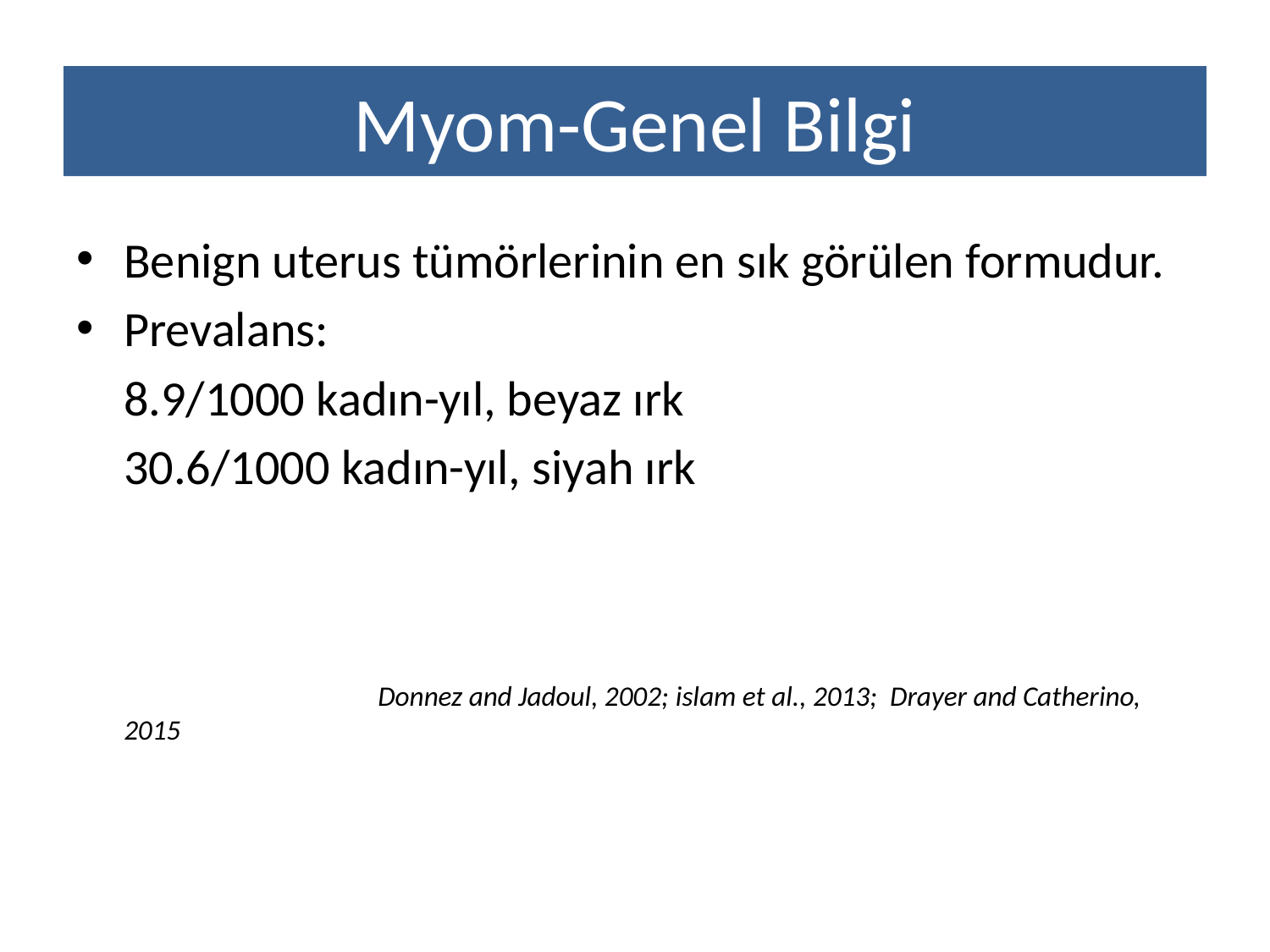

# Myom-Genel Bilgi
Benign uterus tümörlerinin en sık görülen formudur.
Prevalans:
	8.9/1000 kadın-yıl, beyaz ırk
	30.6/1000 kadın-yıl, siyah ırk

			Donnez and Jadoul, 2002; islam et al., 2013;  Drayer and Catherino, 2015